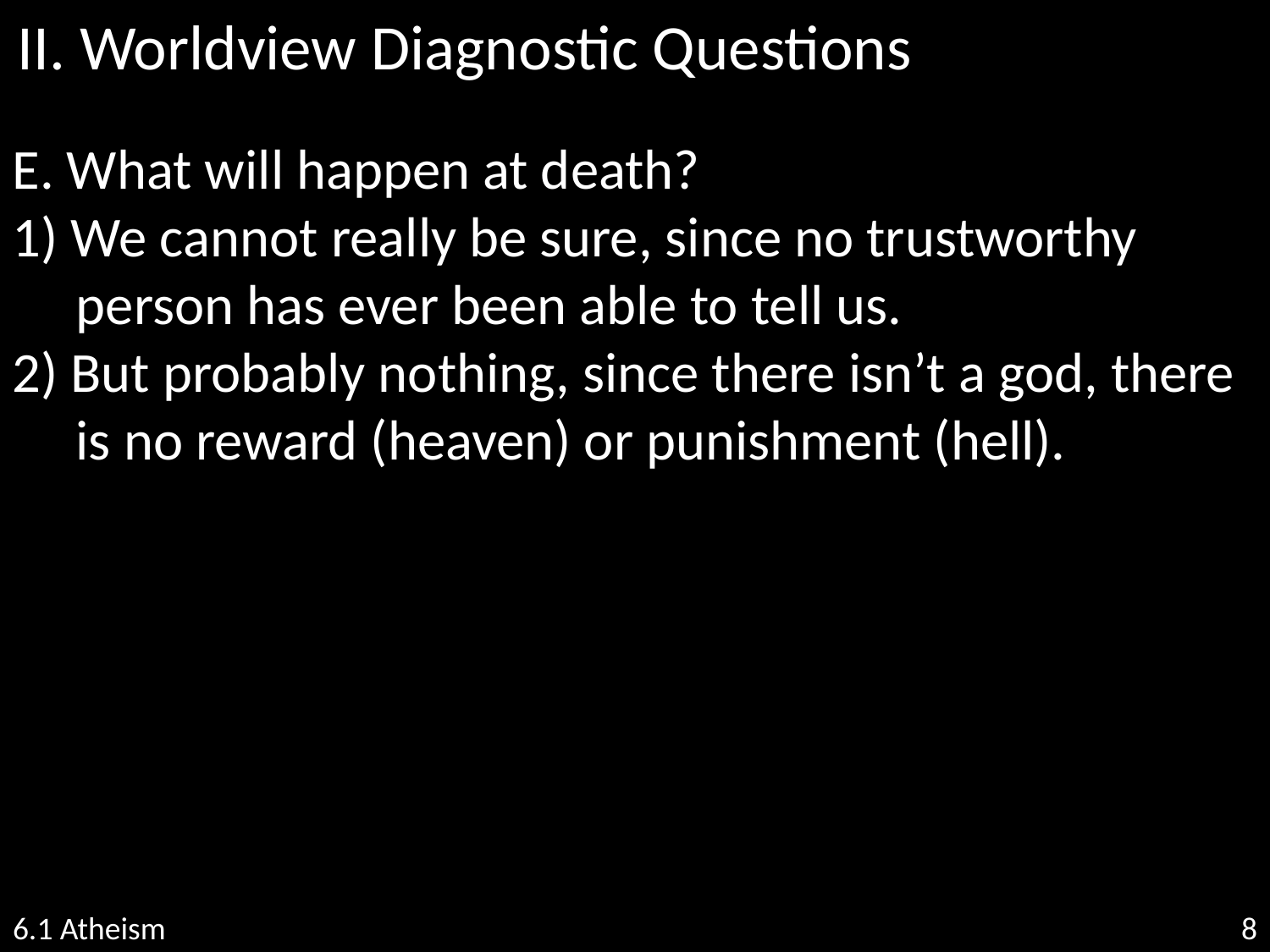

II. Worldview Diagnostic Questions
E. What will happen at death?
1) We cannot really be sure, since no trustworthy
     person has ever been able to tell us.
2) But probably nothing, since there isn’t a god, there
     is no reward (heaven) or punishment (hell).

6.1 Atheism
8